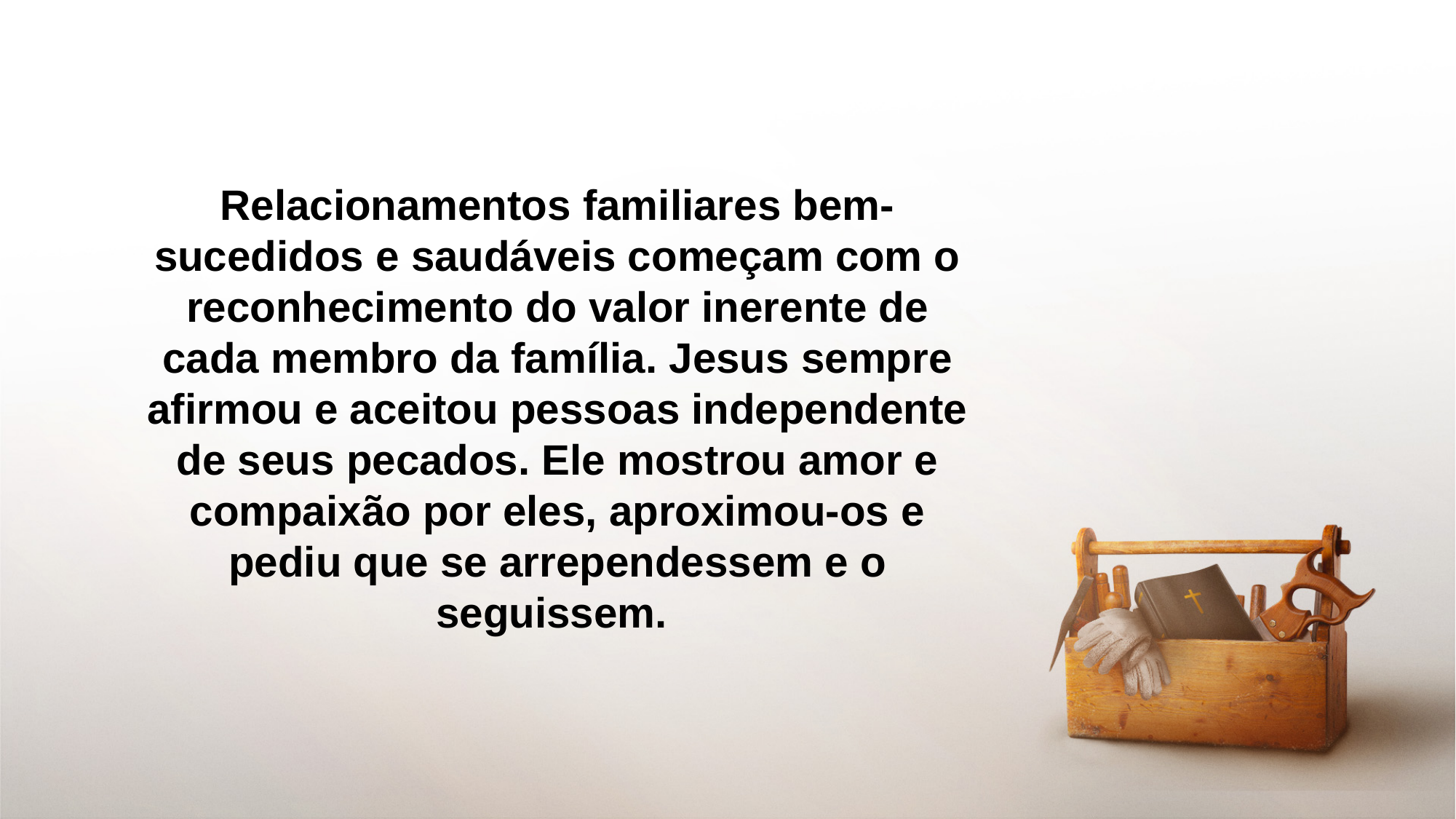

Relacionamentos familiares bem-sucedidos e saudáveis começam com o reconhecimento do valor inerente de cada membro da família. Jesus sempre afirmou e aceitou pessoas independente de seus pecados. Ele mostrou amor e compaixão por eles, aproximou-os e pediu que se arrependessem e o seguissem.